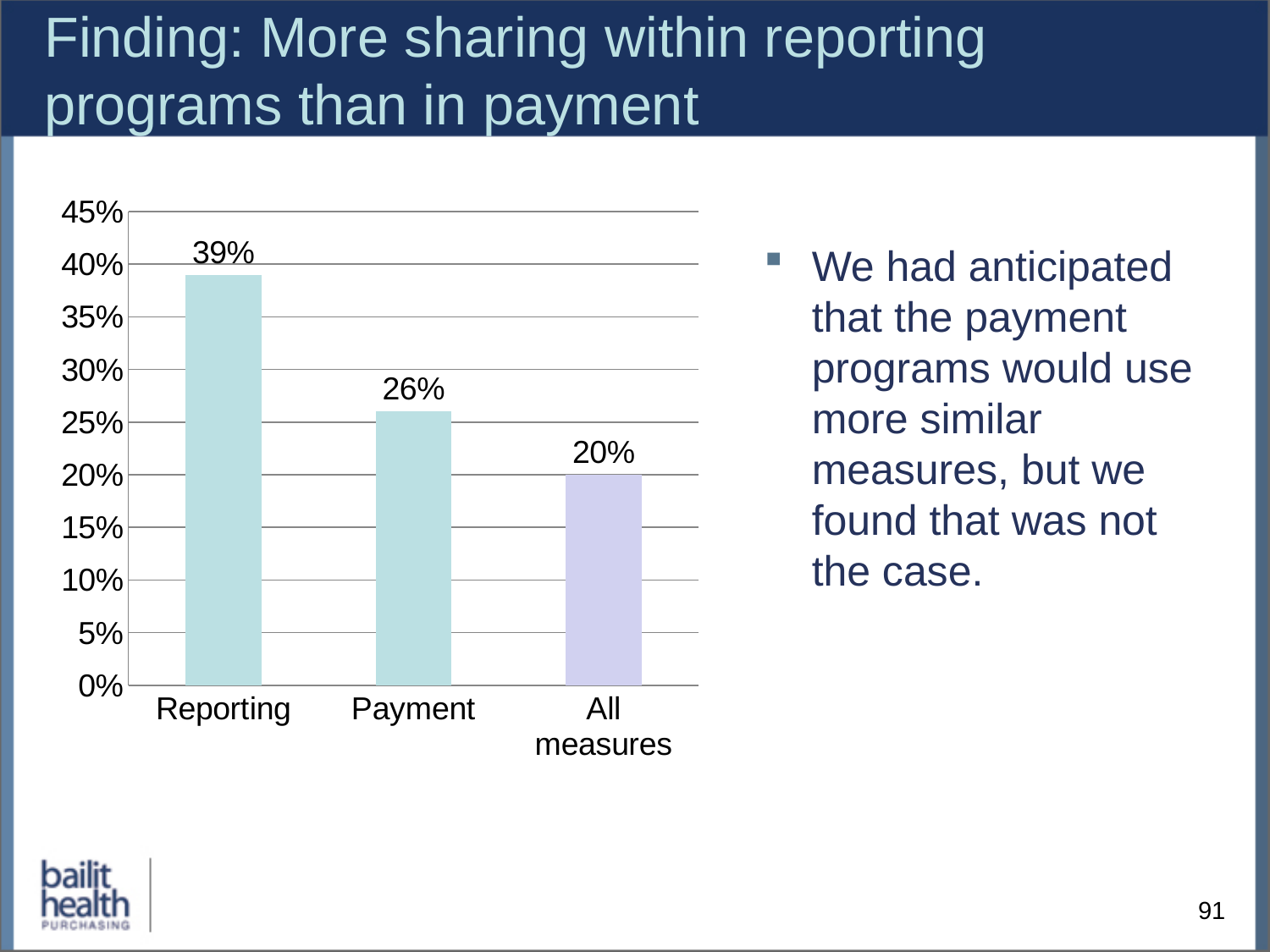

# Finding: More sharing within reporting programs than in payment

### Chart

| Category | Column1 |
|---|---|
| Reporting | 0.39 |
| Payment | 0.26 |
| All measures | 0.2 |
We had anticipated that the payment programs would use more similar measures, but we found that was not the case.

91